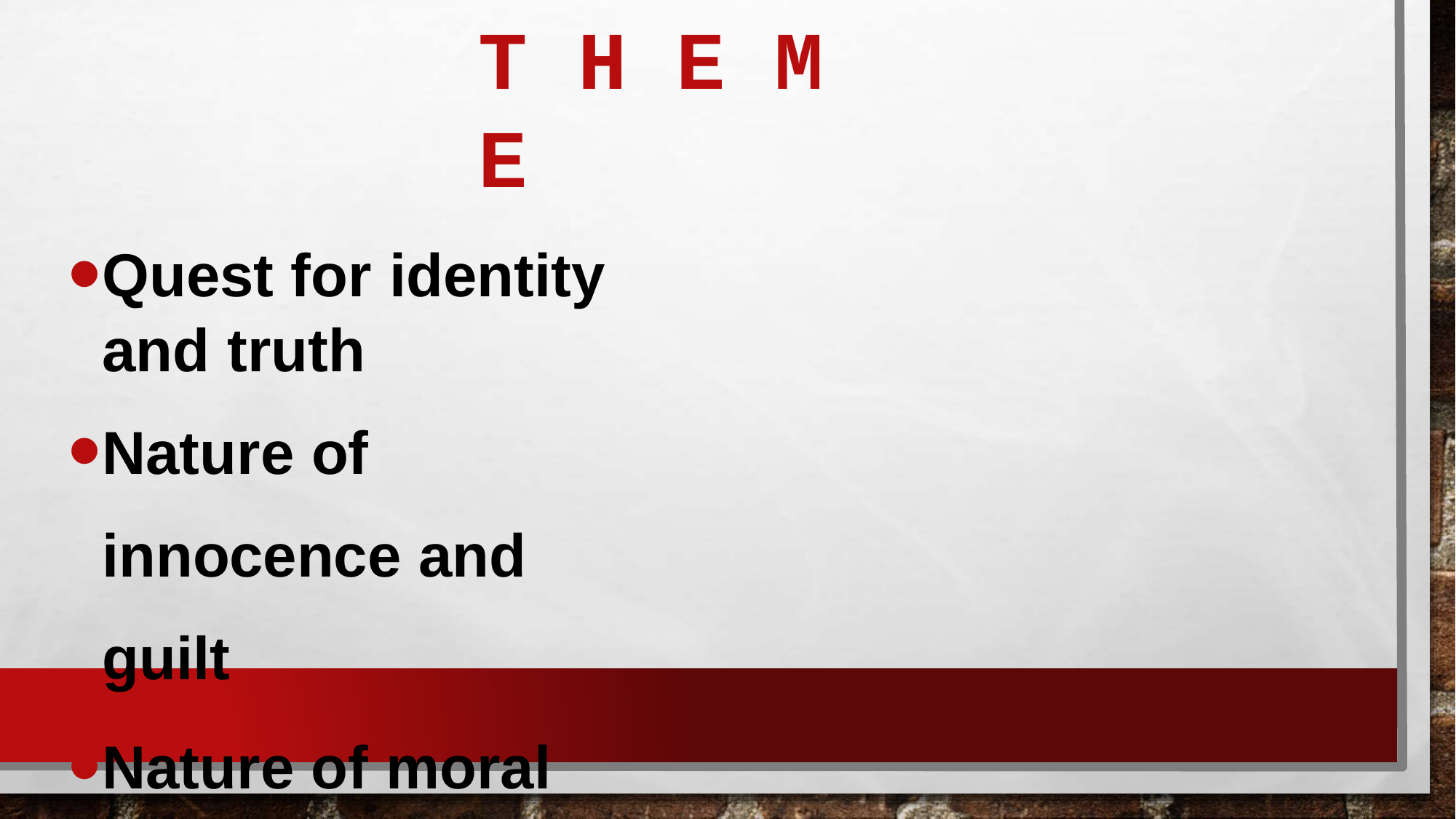

# T	H E	M E
Quest for identity and truth
Nature of innocence and guilt
Nature of moral responsibility